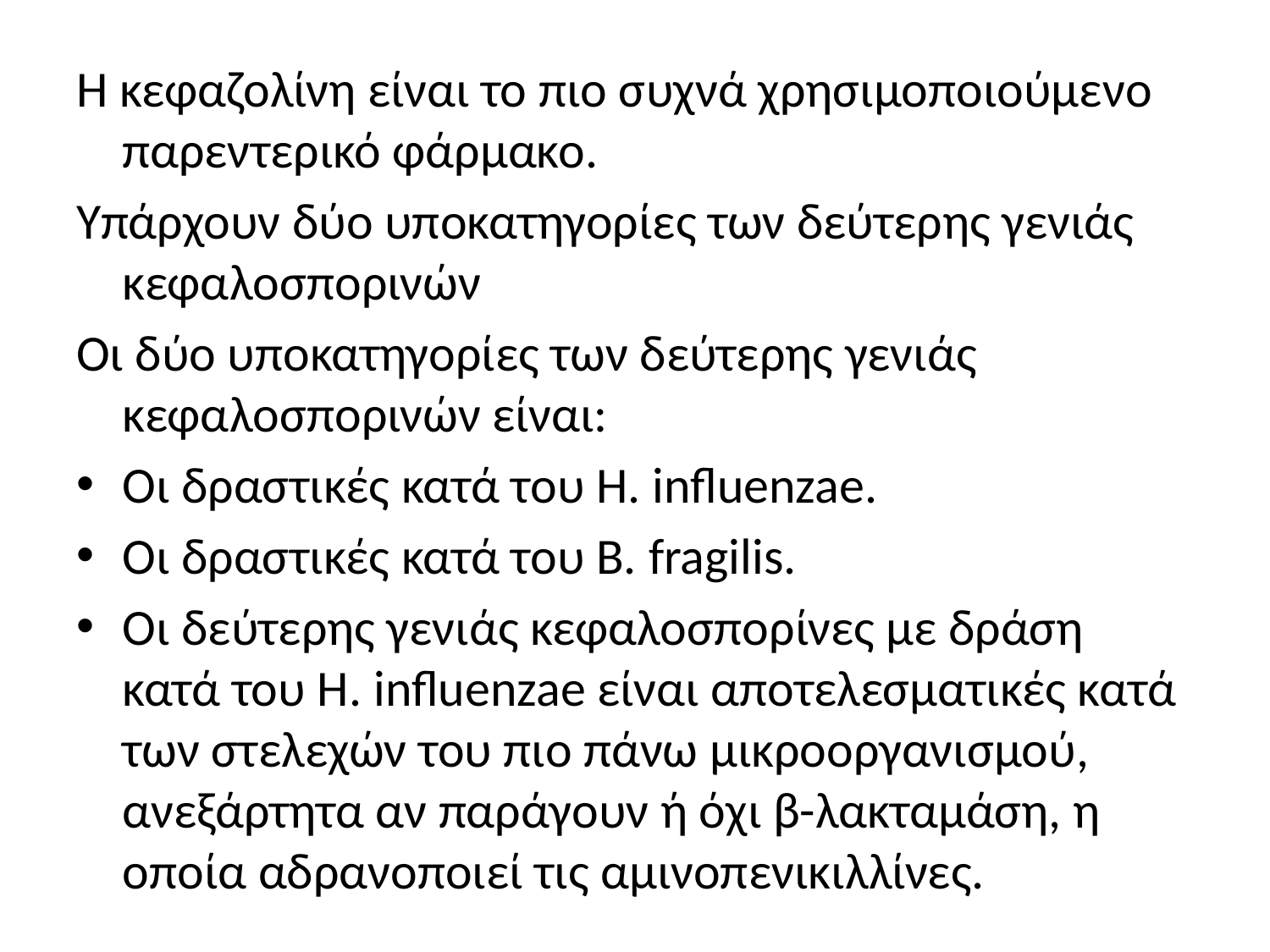

Η κεφαζολίνη είναι το πιο συχνά χρησιμοποιούμενο παρεντερικό φάρμακο.
Υπάρχουν δύο υποκατηγορίες των δεύτερης γενιάς κεφαλοσπορινών
Οι δύο υποκατηγορίες των δεύτερης γενιάς κεφαλοσπορινών είναι:
Οι δραστικές κατά του Η. influenzae.
Οι δραστικές κατά του Β. fragilis.
Οι δεύτερης γενιάς κεφαλοσπορίνες με δράση κατά του Η. influenzae είναι αποτελεσματικές κατά των στελεχών του πιο πάνω μικροοργανισμού, ανεξάρτητα αν παράγουν ή όχι β-λακταμάση, η οποία αδρανοποιεί τις αμινοπενικιλλίνες.